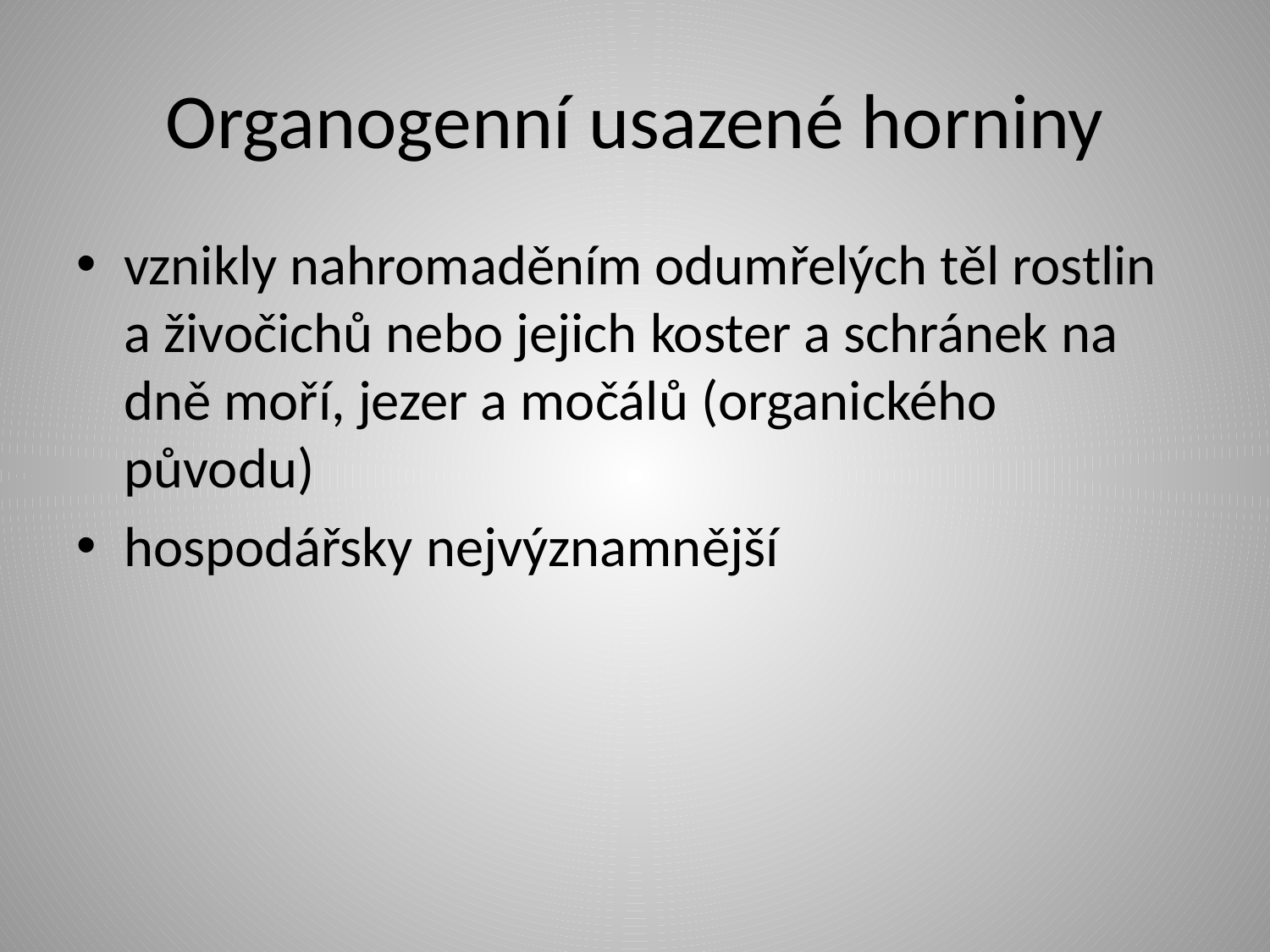

# Organogenní usazené horniny
vznikly nahromaděním odumřelých těl rostlin a živočichů nebo jejich koster a schránek na dně moří, jezer a močálů (organického původu)
hospodářsky nejvýznamnější